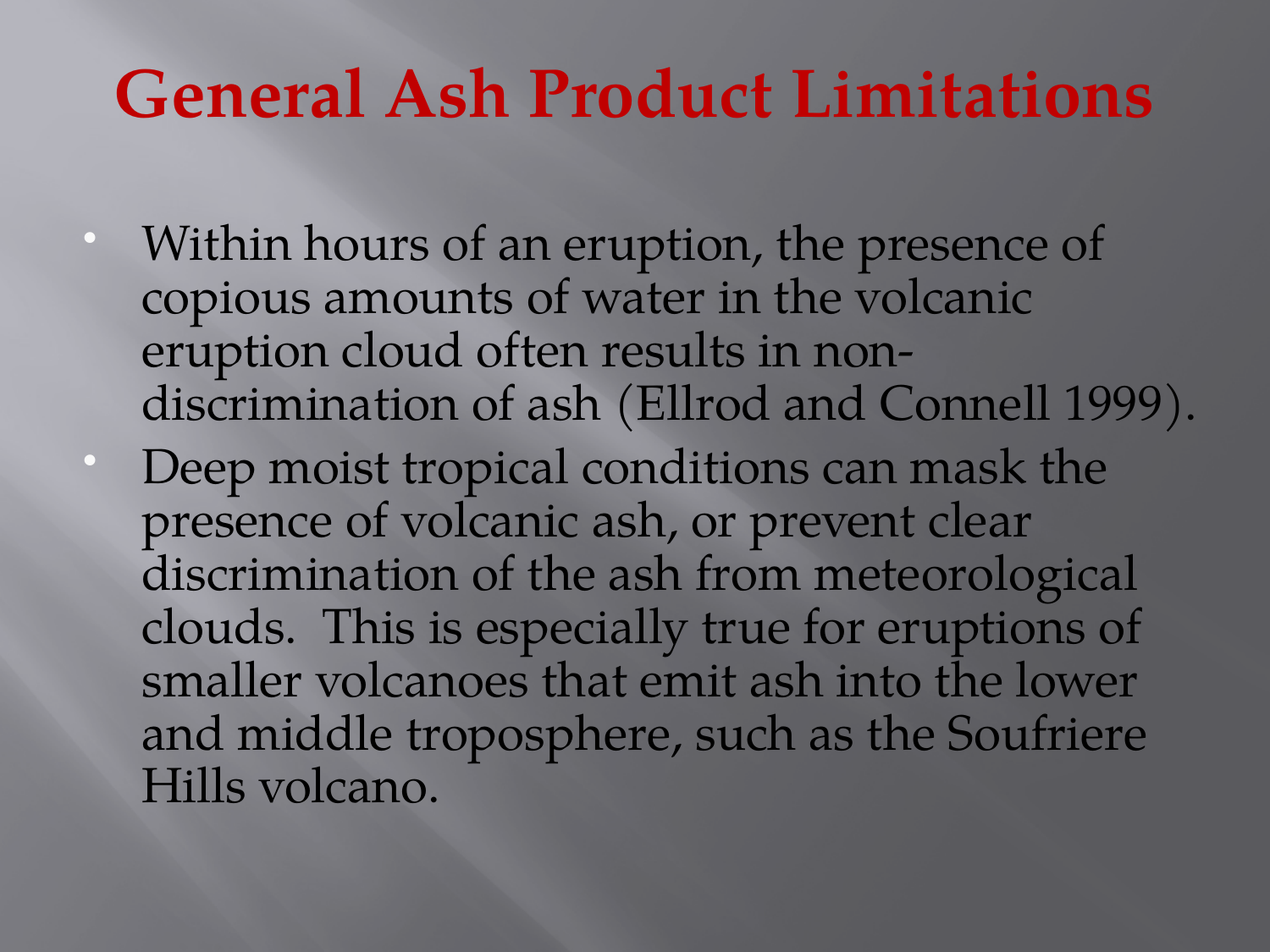

# General Ash Product Limitations
Within hours of an eruption, the presence of copious amounts of water in the volcanic eruption cloud often results in non-discrimination of ash (Ellrod and Connell 1999).
Deep moist tropical conditions can mask the presence of volcanic ash, or prevent clear discrimination of the ash from meteorological clouds.  This is especially true for eruptions of smaller volcanoes that emit ash into the lower and middle troposphere, such as the Soufriere Hills volcano.